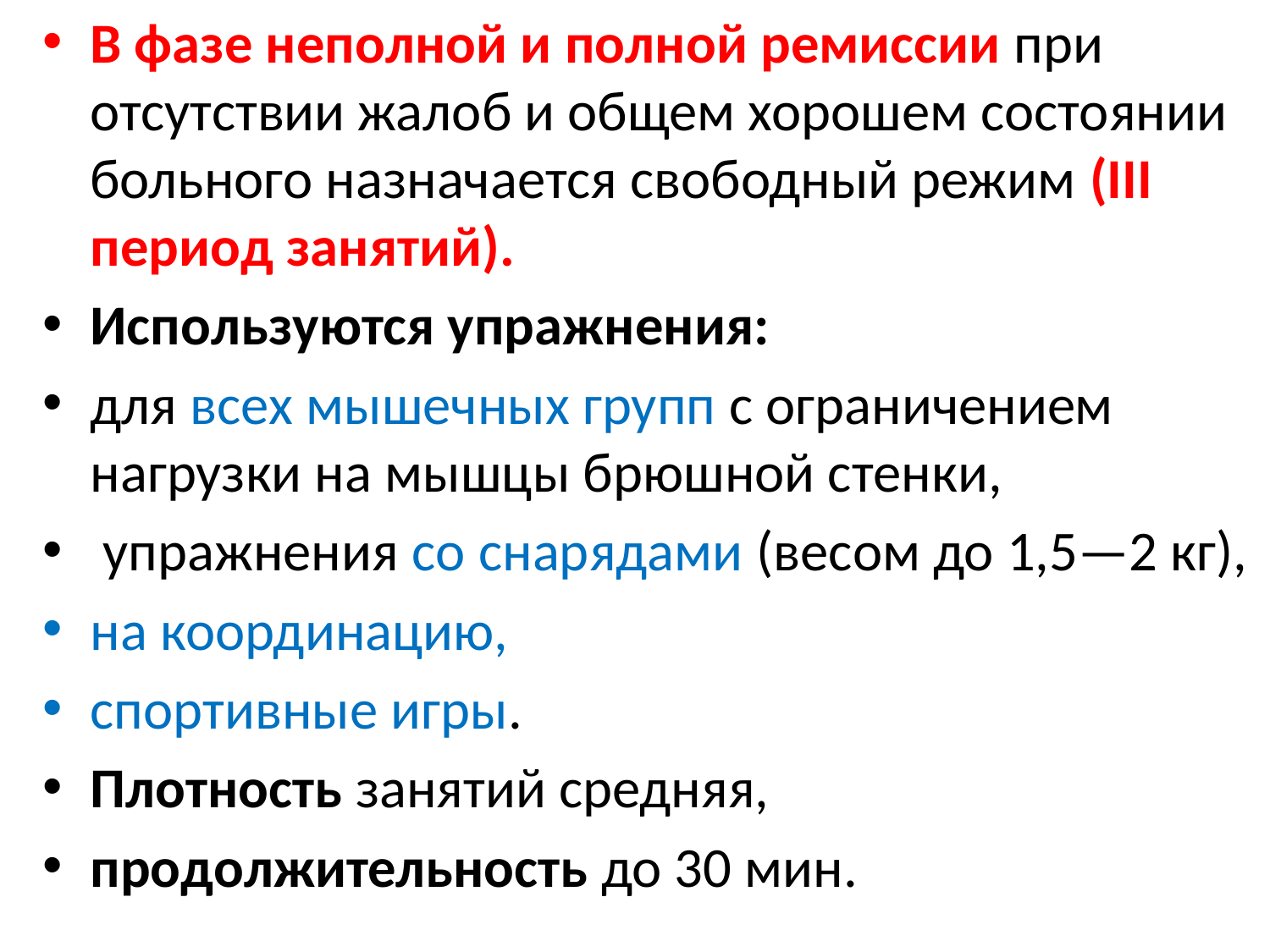

В фазе неполной и полной ремиссии при отсутствии жалоб и общем хорошем состоянии больного назначается свободный режим (III период занятий).
Используются упражнения:
для всех мышечных групп с ограничением нагрузки на мышцы брюшной стенки,
 упражнения со снарядами (весом до 1,5—2 кг),
на координацию,
спортивные игры.
Плотность занятий средняя,
продолжительность до 30 мин.